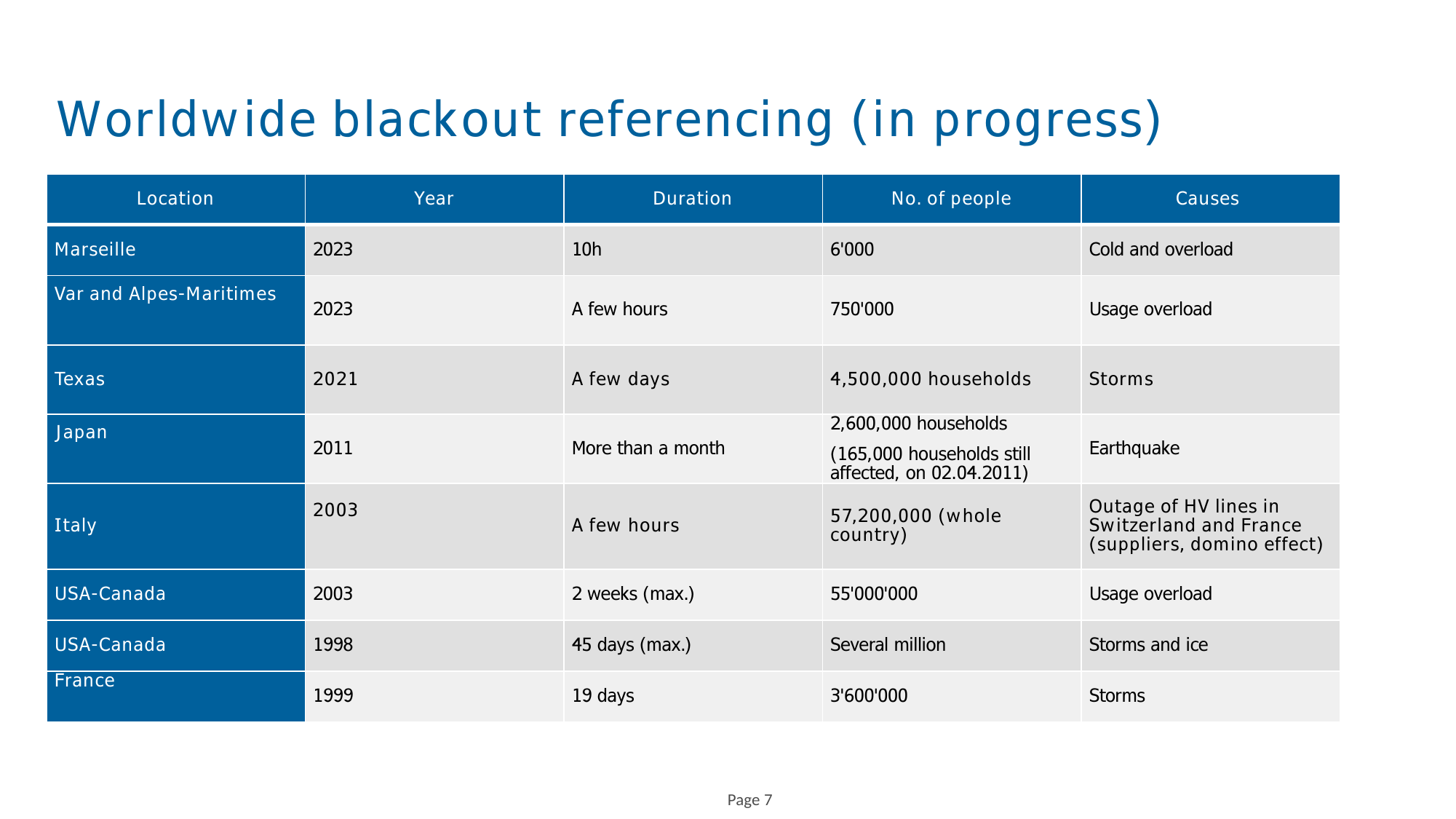

Worldwide blackout referencing (in progress)
| Location | Year | Duration | No. of people | Causes |
| --- | --- | --- | --- | --- |
| Marseille | 2023 | 10h | 6'000 | Cold and overload |
| Var and Alpes-Maritimes | 2023 | A few hours | 750'000 | Usage overload |
| Texas | 2021 | A few days | 4,500,000 households | Storms |
| Japan | 2011 | More than a month | 2,600,000 households (165,000 households still affected, on 02.04.2011) | Earthquake |
| Italy | 2003 | A few hours | 57,200,000 (whole country) | Outage of HV lines in Switzerland and France (suppliers, domino effect) |
| USA-Canada | 2003 | 2 weeks (max.) | 55'000'000 | Usage overload |
| USA-Canada | 1998 | 45 days (max.) | Several million | Storms and ice |
| France | 1999 | 19 days | 3'600'000 | Storms |